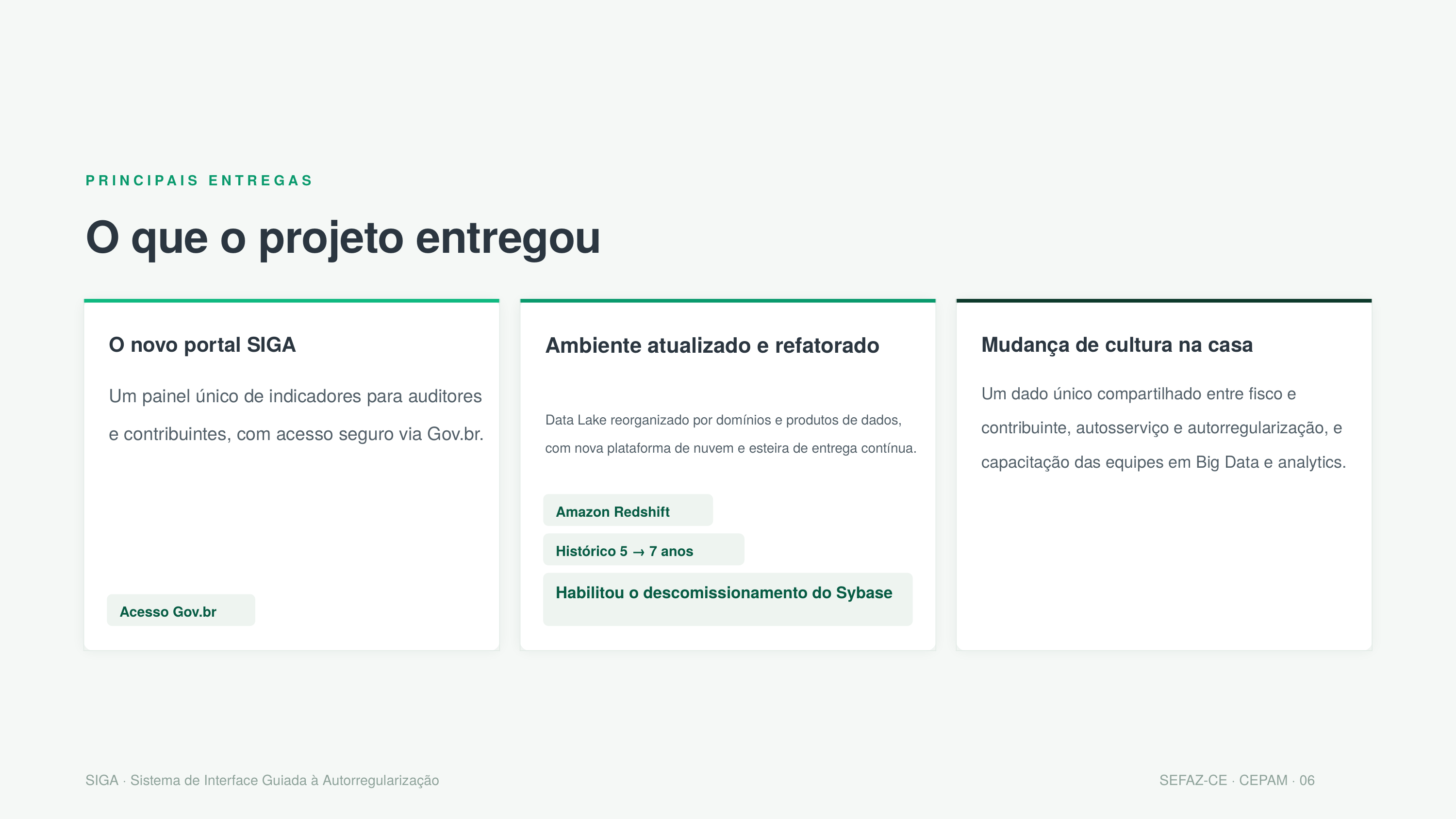

PRINCIPAIS ENTREGAS
O que o projeto entregou

O novo portal SIGA
Ambiente atualizado e refatorado
Mudança de cultura na casa
Um painel único de indicadores para auditores e contribuintes, com acesso seguro via Gov.br.
Um dado único compartilhado entre fisco e contribuinte, autosserviço e autorregularização, e capacitação das equipes em Big Data e analytics.
Data Lake reorganizado por domínios e produtos de dados, com nova plataforma de nuvem e esteira de entrega contínua.

Amazon Redshift

Histórico 5 → 7 anos

Habilitou o descomissionamento do Sybase

Acesso Gov.br

SIGA · Sistema de Interface Guiada à Autorregularização
SEFAZ-CE · CEPAM · 06